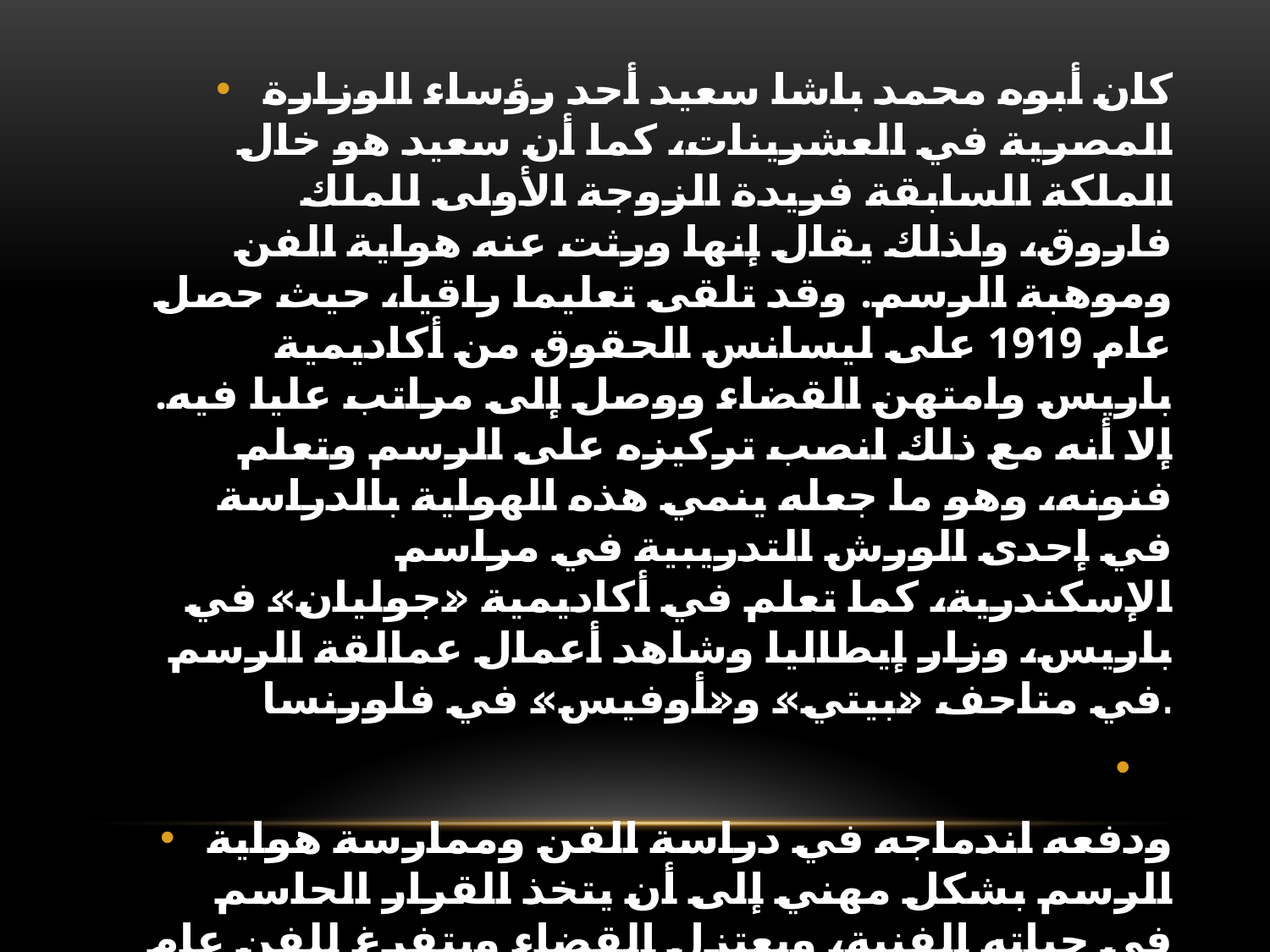

كان أبوه محمد باشا سعيد أحد رؤساء الوزارة المصرية في العشرينات، كما أن سعيد هو خال الملكة السابقة فريدة الزوجة الأولى للملك فاروق، ولذلك يقال إنها ورثت عنه هواية الفن وموهبة الرسم. وقد تلقى تعليما راقيا، حيث حصل عام 1919 على ليسانس الحقوق من أكاديمية باريس وامتهن القضاء ووصل إلى مراتب عليا فيه. إلا أنه مع ذلك انصب تركيزه على الرسم وتعلم فنونه، وهو ما جعله ينمي هذه الهواية بالدراسة في إحدى الورش التدريبية في مراسم الإسكندرية، كما تعلم في أكاديمية «جوليان» في باريس، وزار إيطاليا وشاهد أعمال عمالقة الرسم في متاحف «بيتي» و«أوفيس» في فلورنسا.

ودفعه اندماجه في دراسة الفن وممارسة هواية الرسم بشكل مهني إلى أن يتخذ القرار الحاسم في حياته الفنية، ويعتزل القضاء ويتفرغ للفن عام 1947 بعد أن أصبح مستشارا. برزت المرأة كتيمة مفضلة في رسوماته، سواء كانت زوجة أو أما أو فتاة أو امرأة. ومن أبرز هذه اللوحات (المدينة، بنات بحري، بائع العرقسوس، بنت البلد، الشحاذ، ذات الرداء الأزرق، ذات الجدائل الذهبية، الخريف).